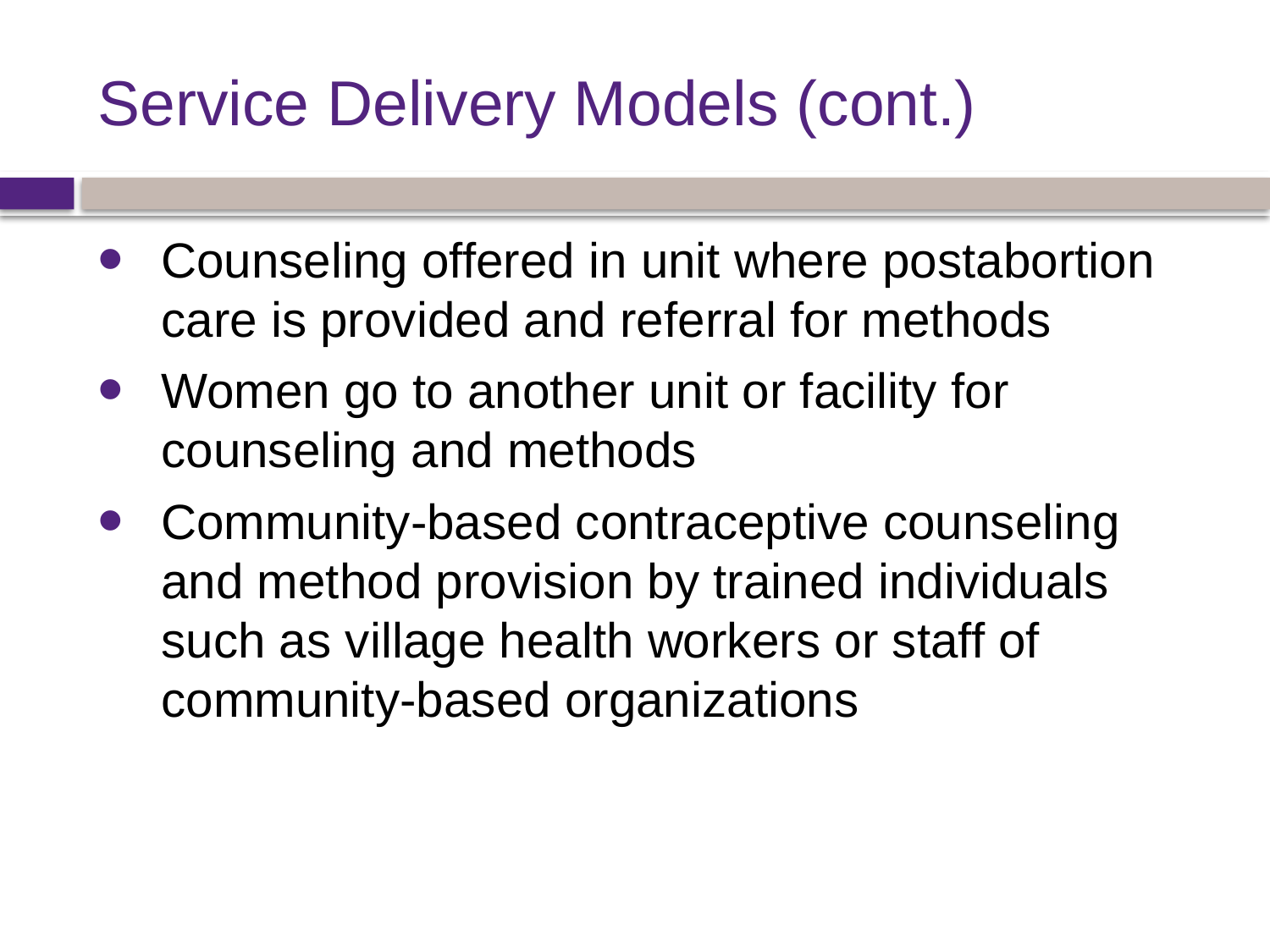

# Service Delivery Models (cont.)
Counseling offered in unit where postabortion care is provided and referral for methods
Women go to another unit or facility for counseling and methods
Community-based contraceptive counseling and method provision by trained individuals such as village health workers or staff of community-based organizations